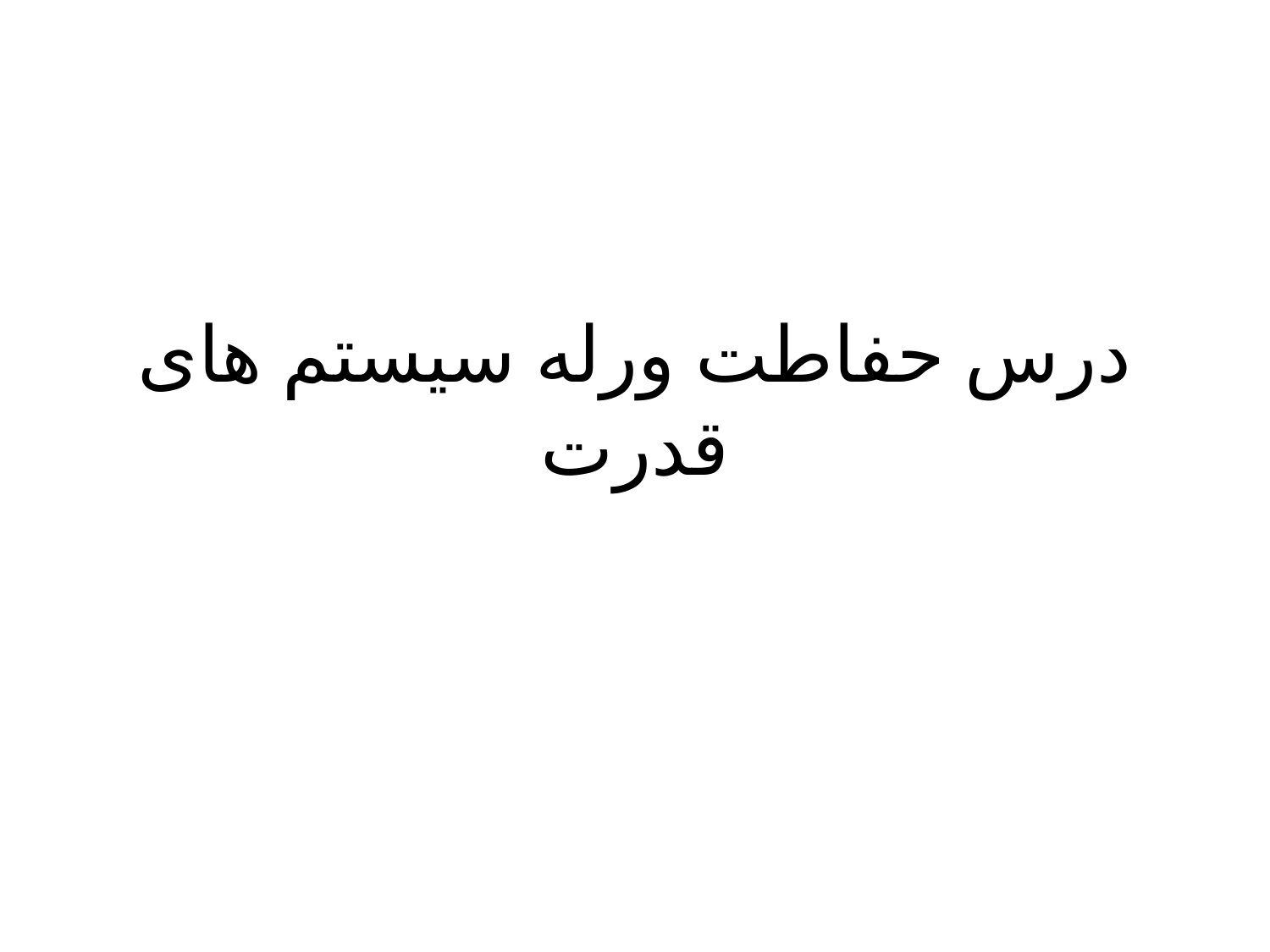

# درس حفاطت ورله سیستم های قدرت